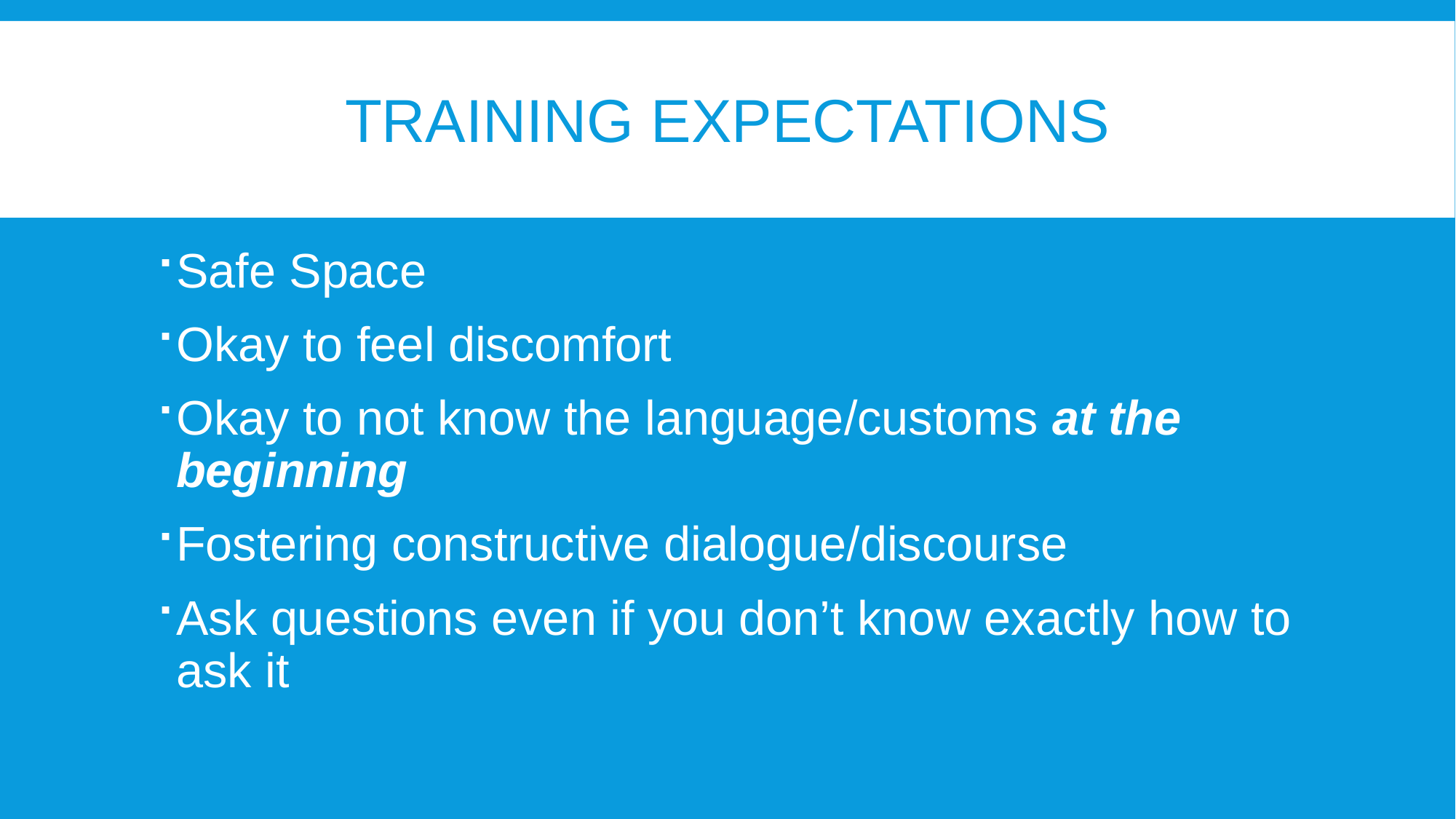

# Training Expectations
Safe Space
Okay to feel discomfort
Okay to not know the language/customs at the beginning
Fostering constructive dialogue/discourse
Ask questions even if you don’t know exactly how to ask it